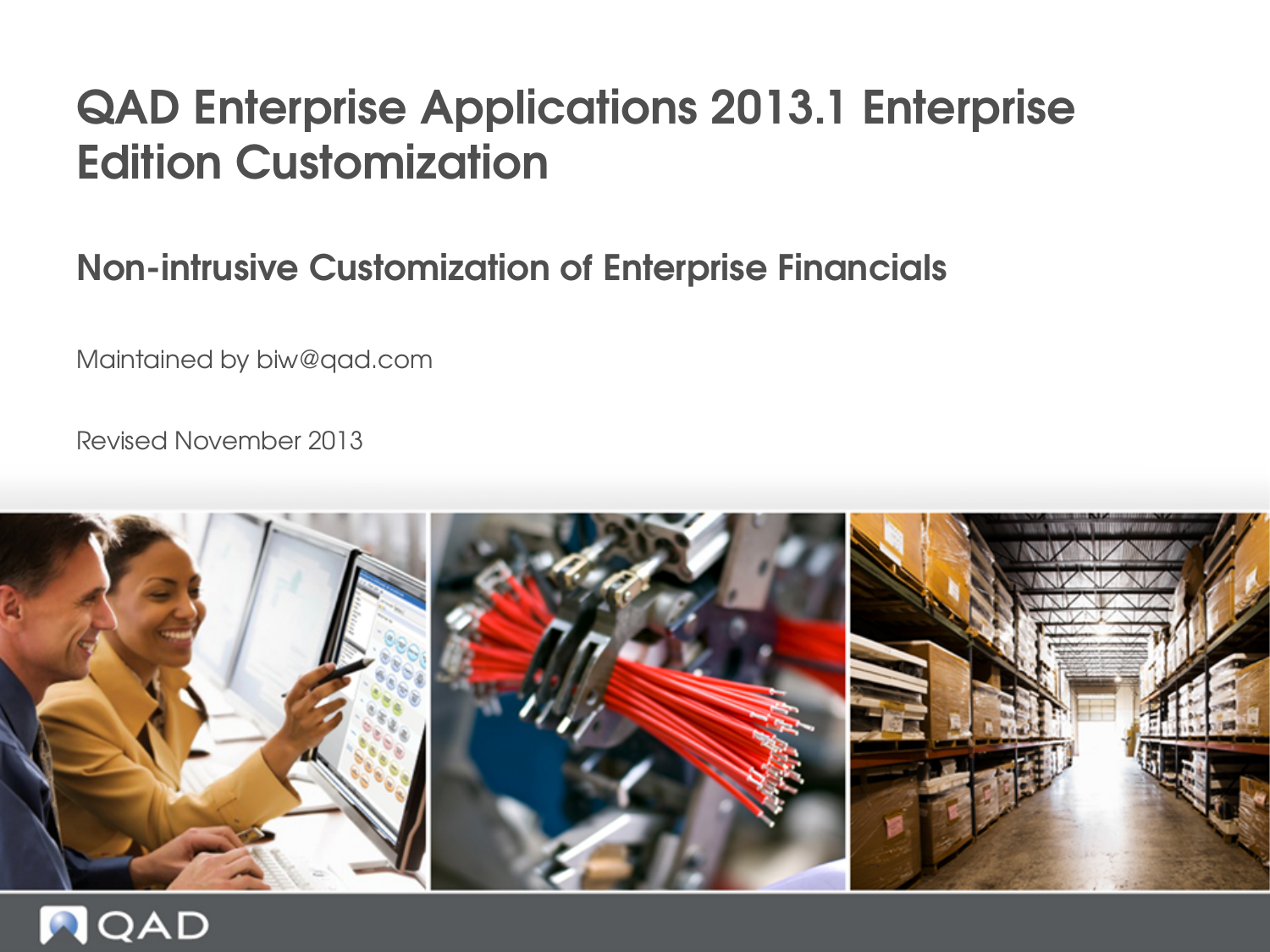

# QAD Enterprise Applications 2013.1 Enterprise Edition Customization
Non-intrusive Customization of Enterprise Financials

Maintained by biw@qad.com

Revised November 2013